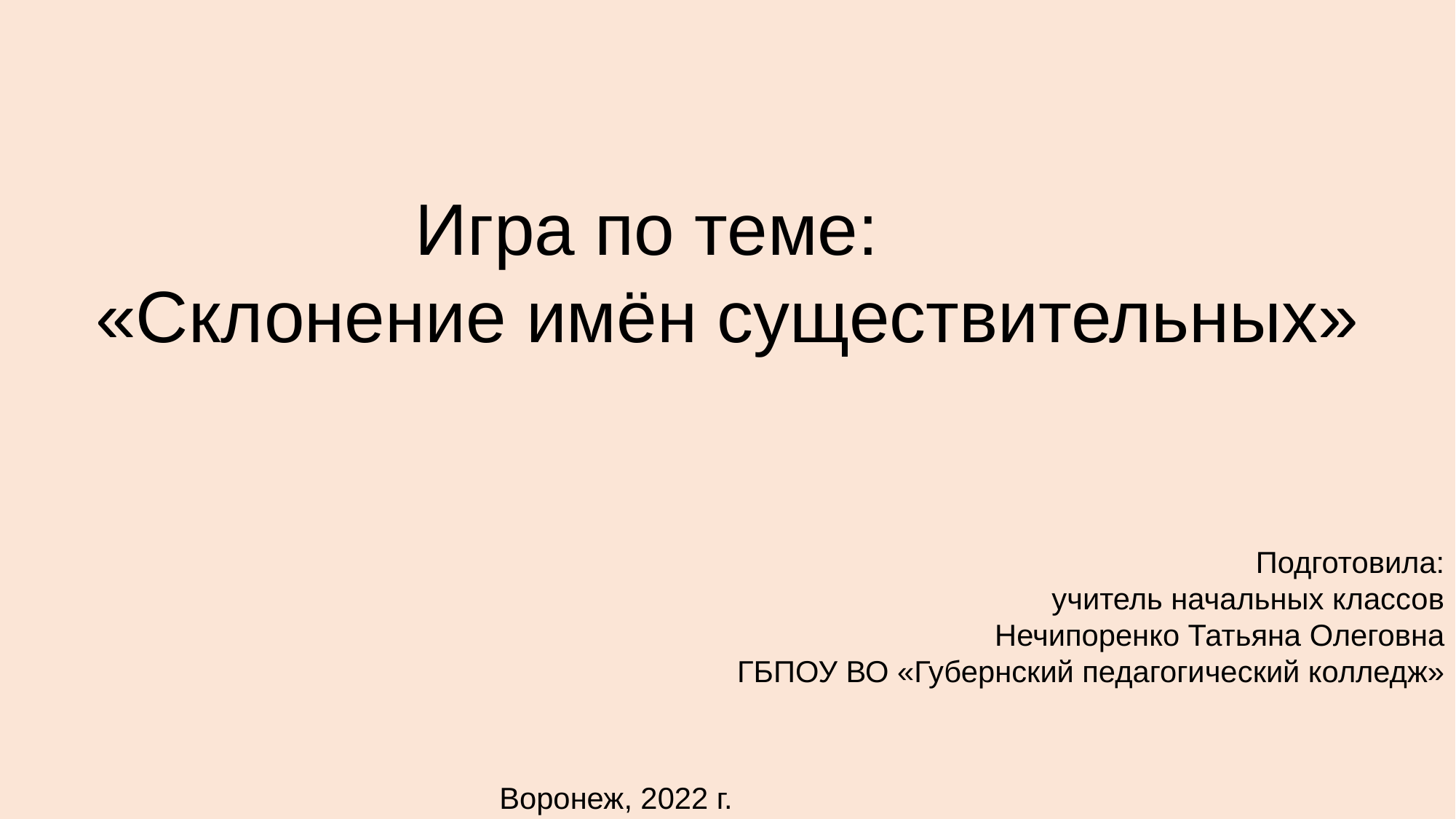

Игра по теме:
«Склонение имён существительных»
Подготовила:
учитель начальных классов
Нечипоренко Татьяна Олеговна
ГБПОУ ВО «Губернский педагогический колледж»
Воронеж, 2022 г.